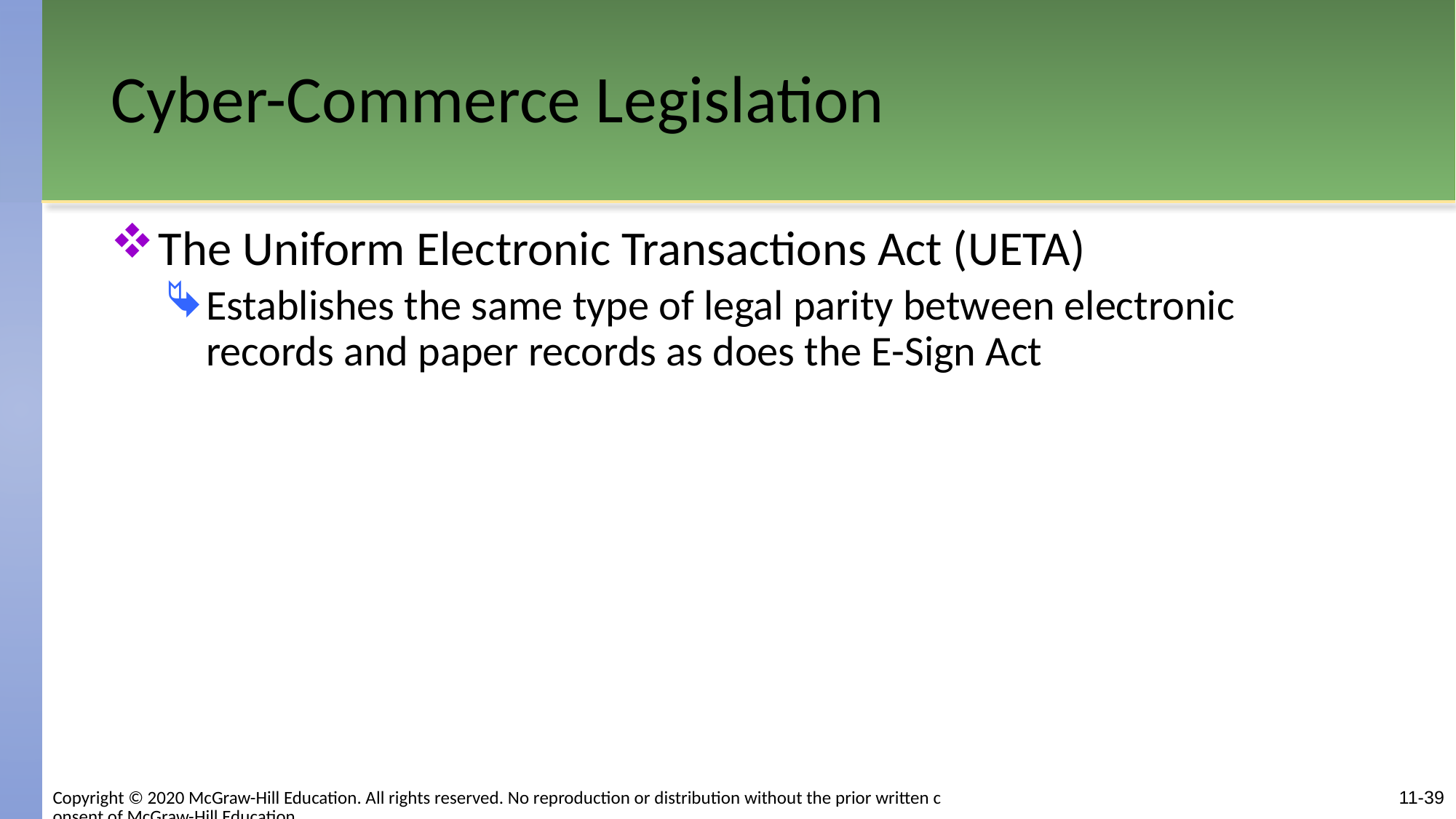

# Cyber-Commerce Legislation
The Uniform Electronic Transactions Act (UETA)
Establishes the same type of legal parity between electronic records and paper records as does the E-Sign Act
Copyright © 2020 McGraw-Hill Education. All rights reserved. No reproduction or distribution without the prior written consent of McGraw-Hill Education.
11-39